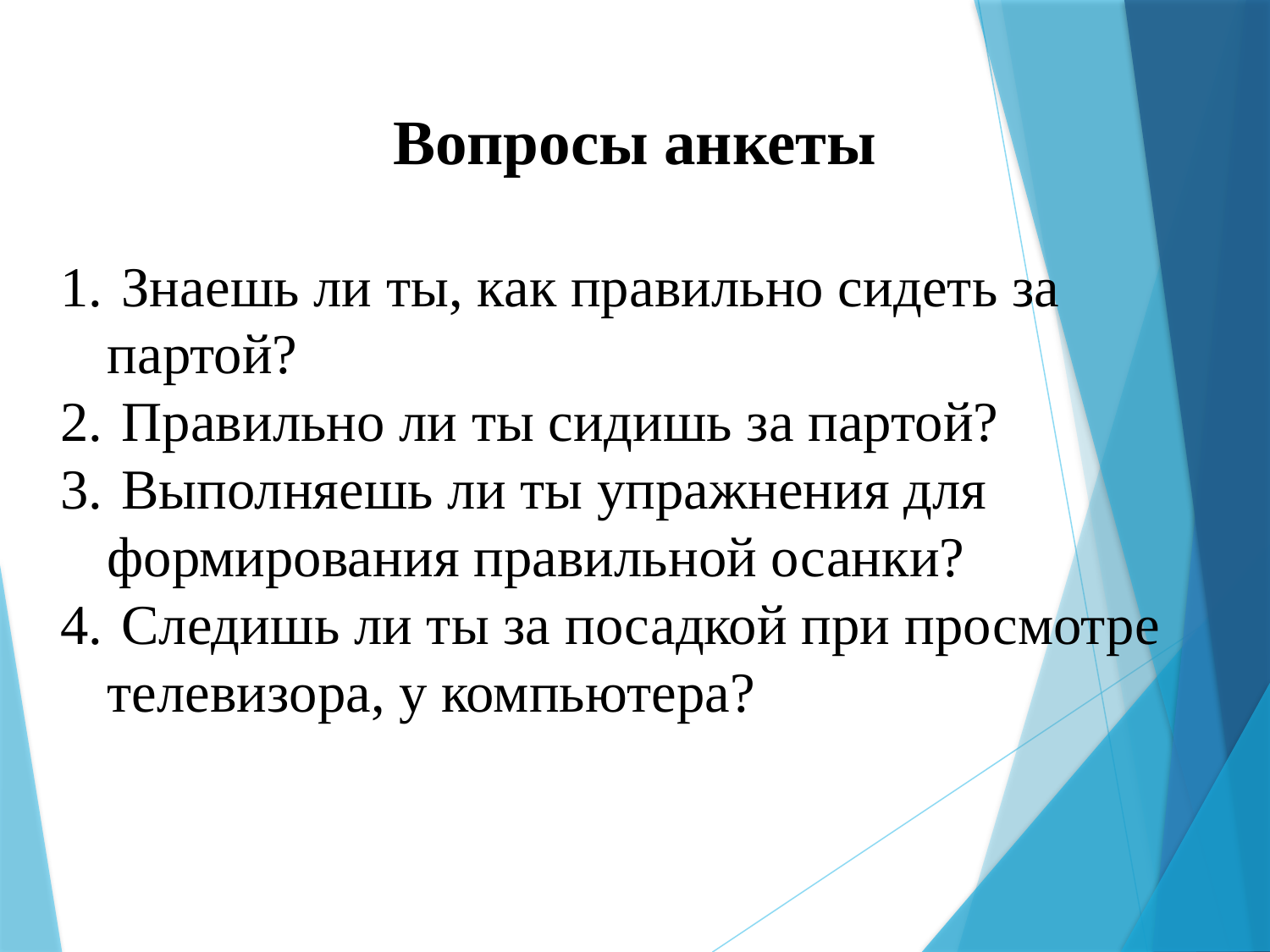

Вопросы анкеты
 Знаешь ли ты, как правильно сидеть за партой?
 Правильно ли ты сидишь за партой?
 Выполняешь ли ты упражнения для формирования правильной осанки?
 Следишь ли ты за посадкой при просмотре телевизора, у компьютера?